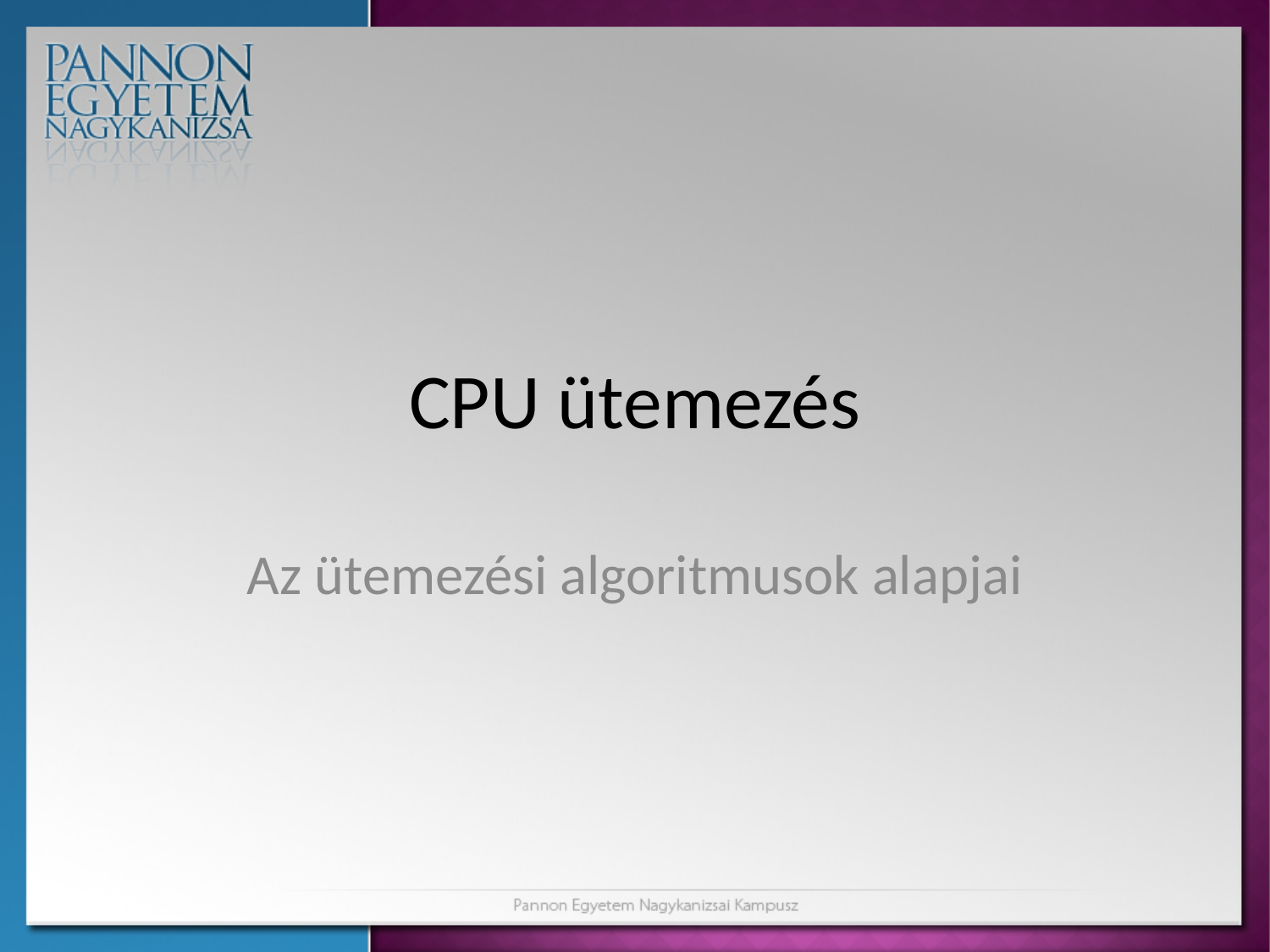

# CPU ütemezés
Az ütemezési algoritmusok alapjai